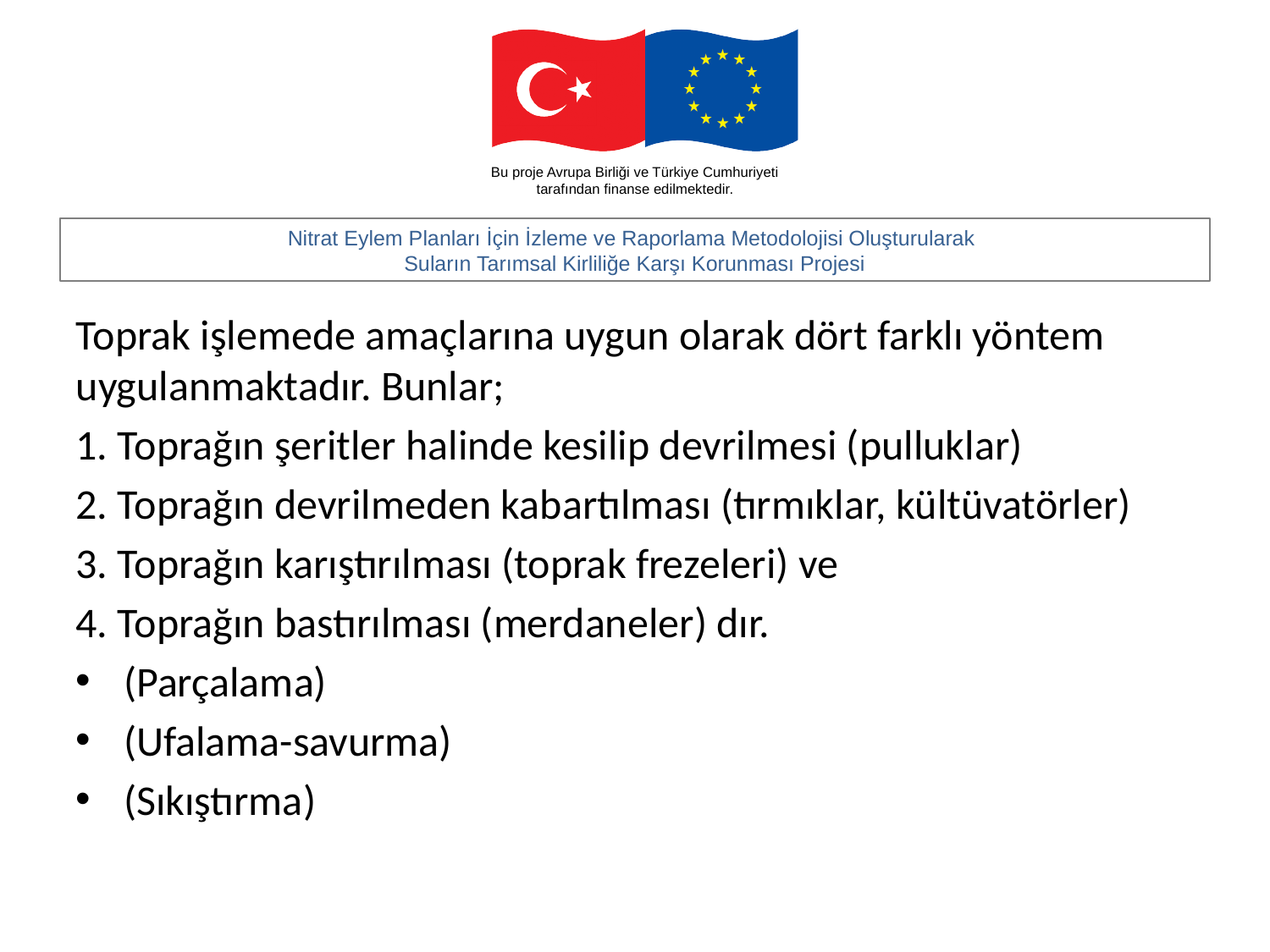

#
Toprak işlemede amaçlarına uygun olarak dört farklı yöntem uygulanmaktadır. Bunlar;
1. Toprağın şeritler halinde kesilip devrilmesi (pulluklar)
2. Toprağın devrilmeden kabartılması (tırmıklar, kültüvatörler)
3. Toprağın karıştırılması (toprak frezeleri) ve
4. Toprağın bastırılması (merdaneler) dır.
(Parçalama)
(Ufalama-savurma)
(Sıkıştırma)